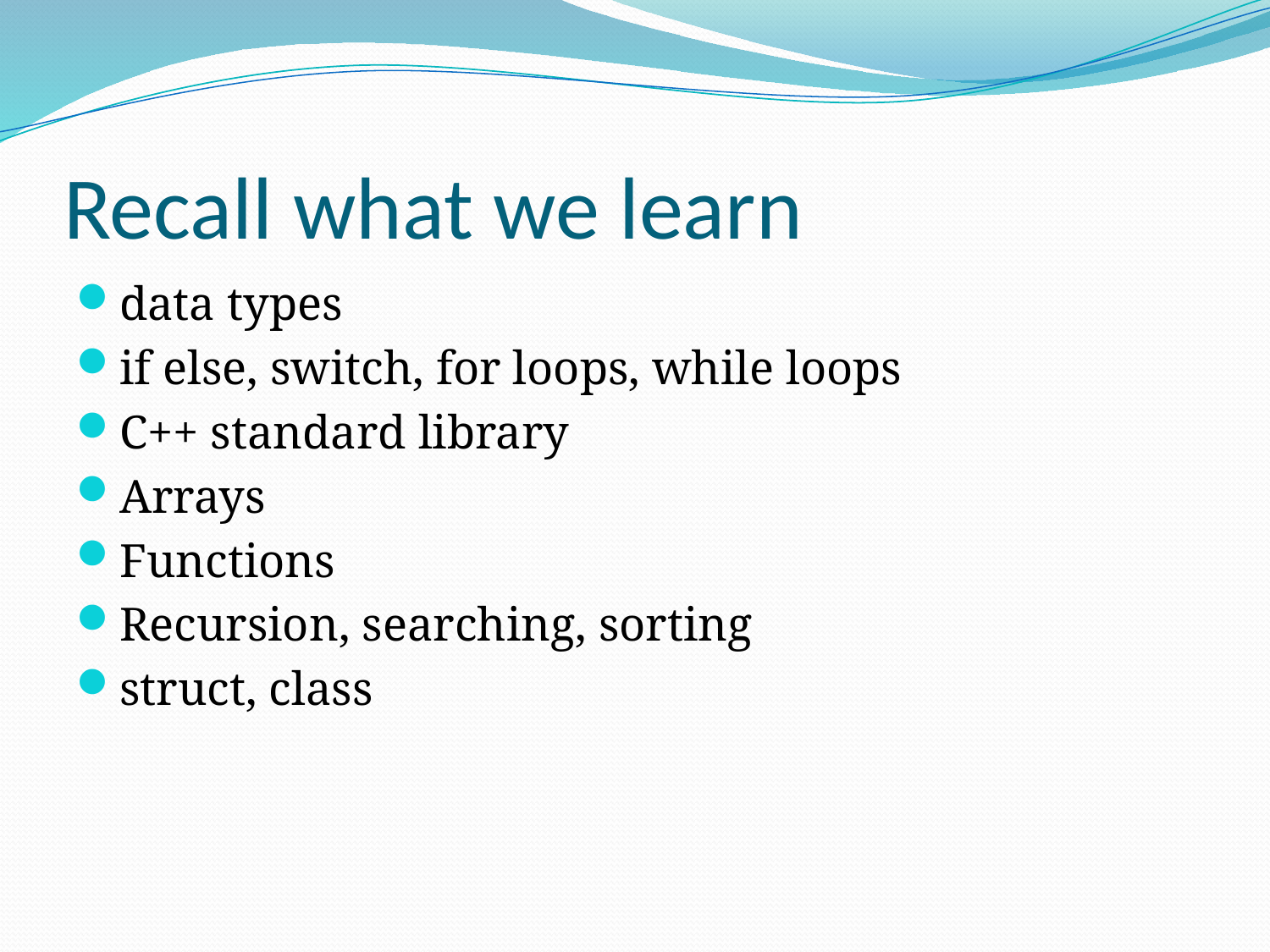

# Recall what we learn
data types
if else, switch, for loops, while loops
C++ standard library
Arrays
Functions
Recursion, searching, sorting
struct, class